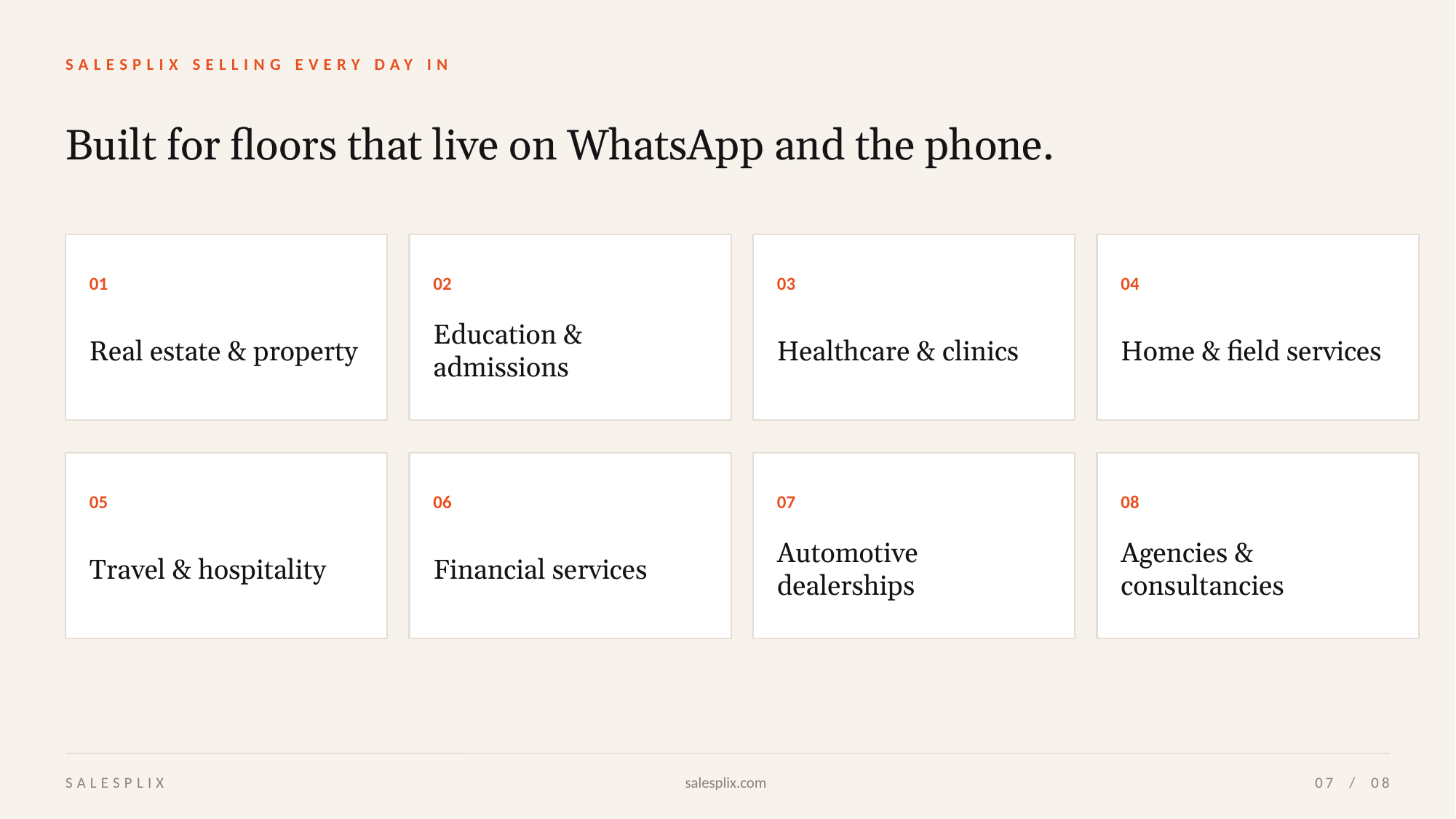

SALESPLIX SELLING EVERY DAY IN
Built for floors that live on WhatsApp and the phone.

01
02
03
04
Real estate & property
Education & admissions
Healthcare & clinics
Home & field services

05
06
07
08
Travel & hospitality
Financial services
Automotive dealerships
Agencies & consultancies

SALESPLIX
salesplix.com
07  /  08